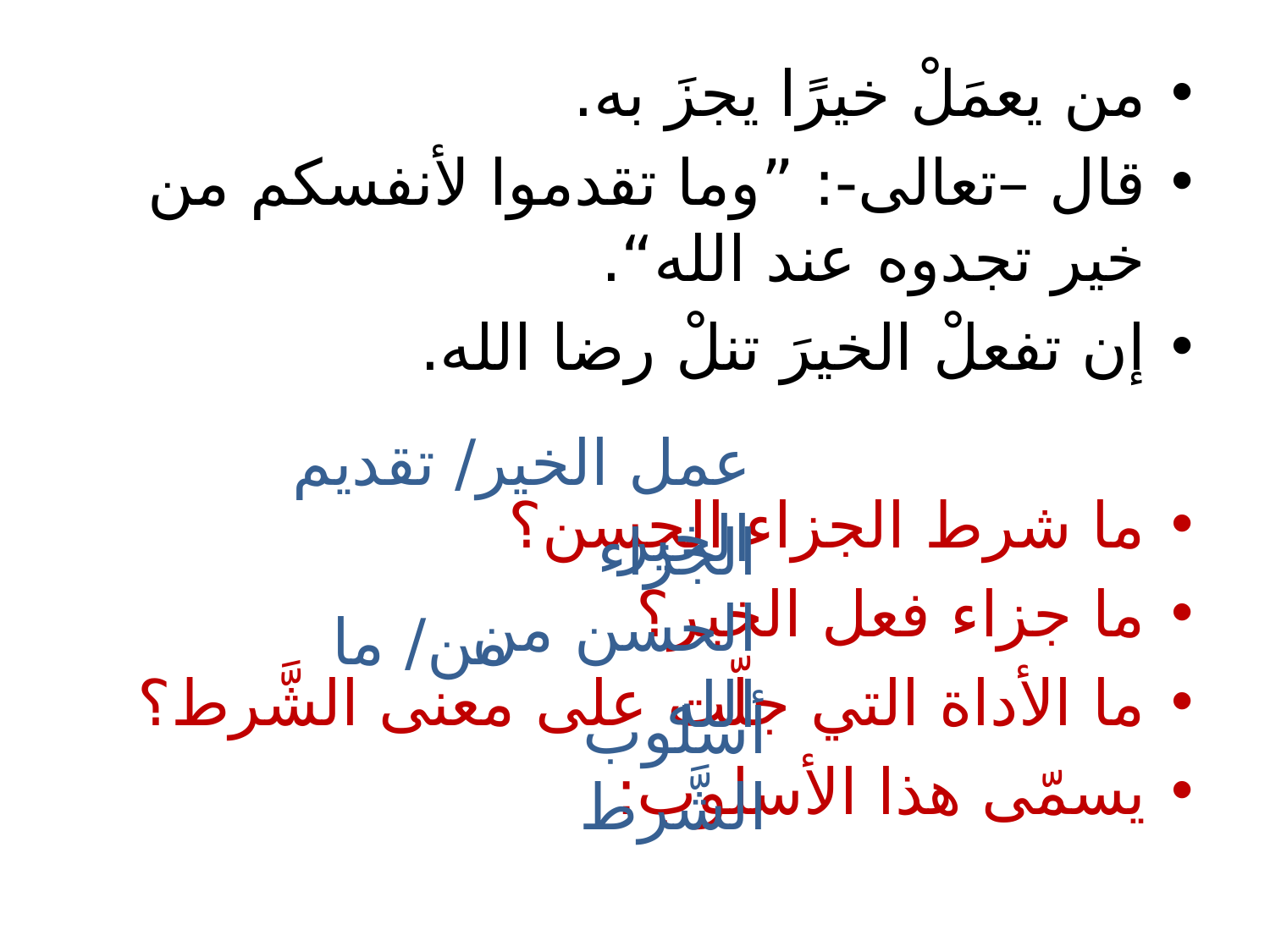

من يعمَلْ خيرًا يجزَ به.
قال –تعالى-: ”وما تقدموا لأنفسكم من خير تجدوه عند الله“.
إن تفعلْ الخيرَ تنلْ رضا الله.

ما شرط الجزاء الحسن؟
ما جزاء فعل الخير؟
ما الأداة التي جلّت على معنى الشَّرط؟
يسمّى هذا الأسلوب:
عمل الخير/ تقديم الخير
الجزاء الحسن من الله
من/ ما
أسلوب الشَّرط